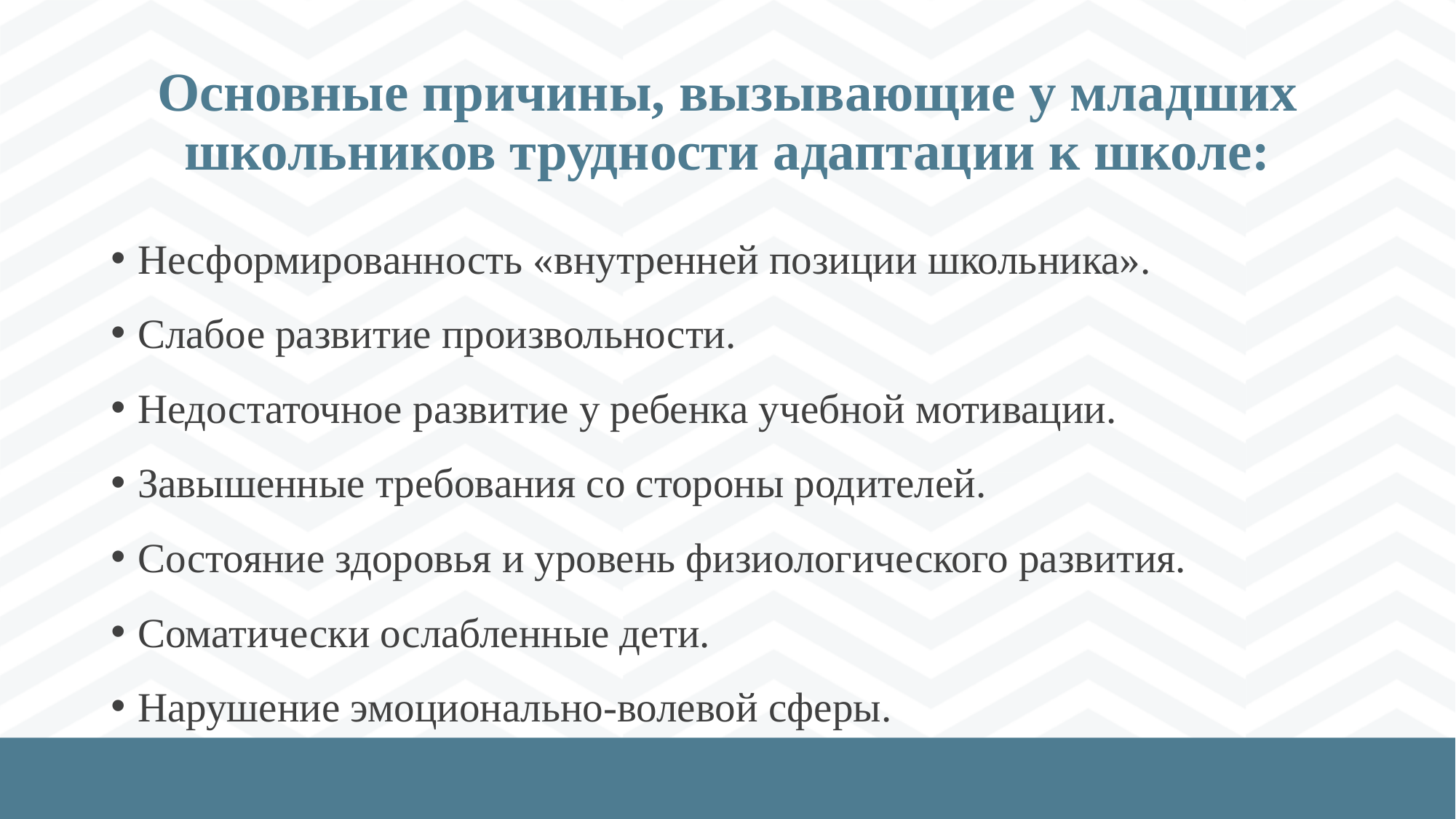

# Основные причины, вызывающие у младших школьников трудности адаптации к школе:
Несформированность «внутренней позиции школьника».
Слабое развитие произвольности.
Недостаточное развитие у ребенка учебной мотивации.
Завышенные требования со стороны родителей.
Состояние здоровья и уровень физиологического развития.
Соматически ослабленные дети.
Нарушение эмоционально-волевой сферы.